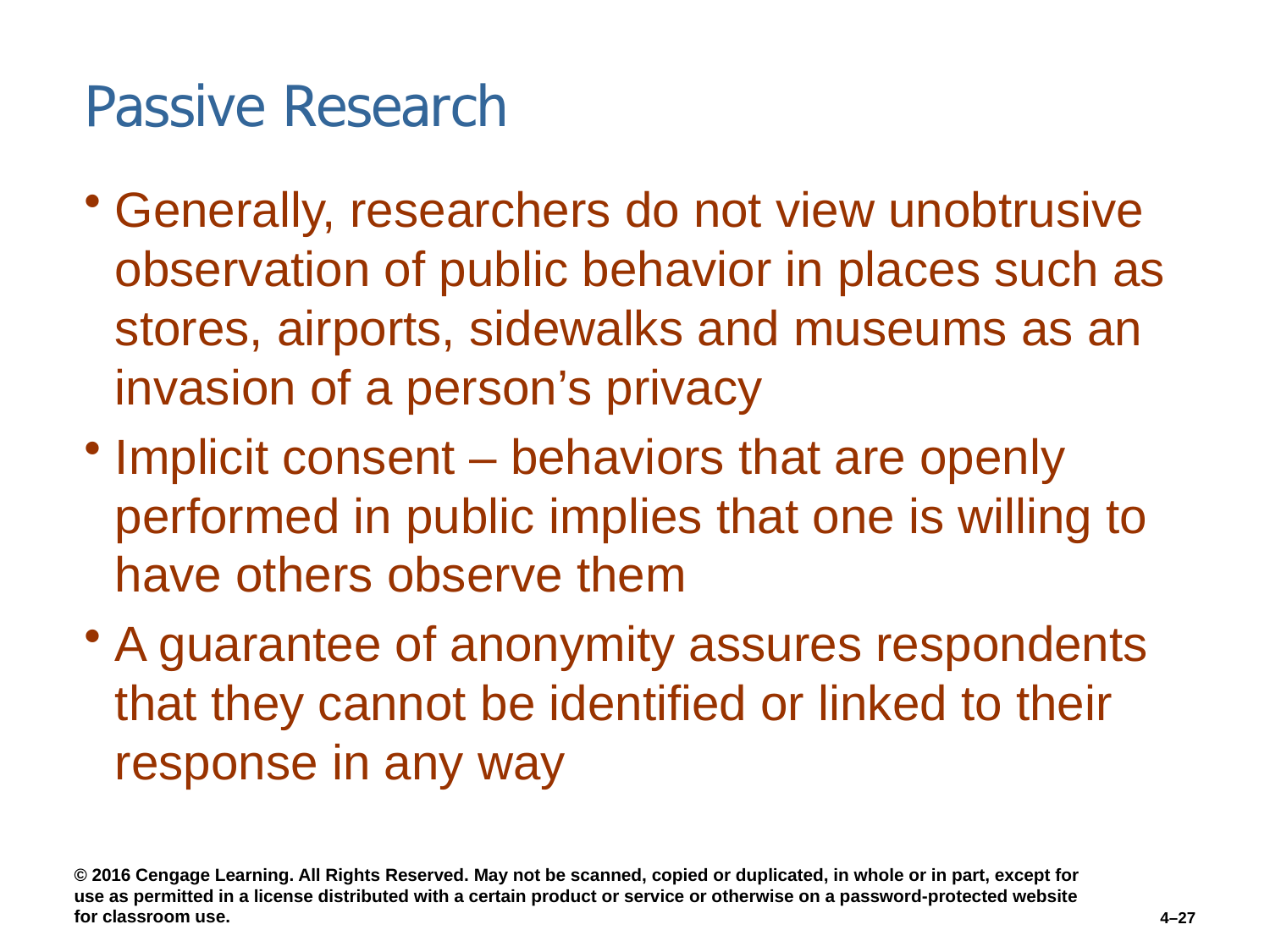

# Passive Research
Generally, researchers do not view unobtrusive observation of public behavior in places such as stores, airports, sidewalks and museums as an invasion of a person’s privacy
Implicit consent – behaviors that are openly performed in public implies that one is willing to have others observe them
A guarantee of anonymity assures respondents that they cannot be identified or linked to their response in any way
4–27
© 2016 Cengage Learning. All Rights Reserved. May not be scanned, copied or duplicated, in whole or in part, except for use as permitted in a license distributed with a certain product or service or otherwise on a password-protected website for classroom use.